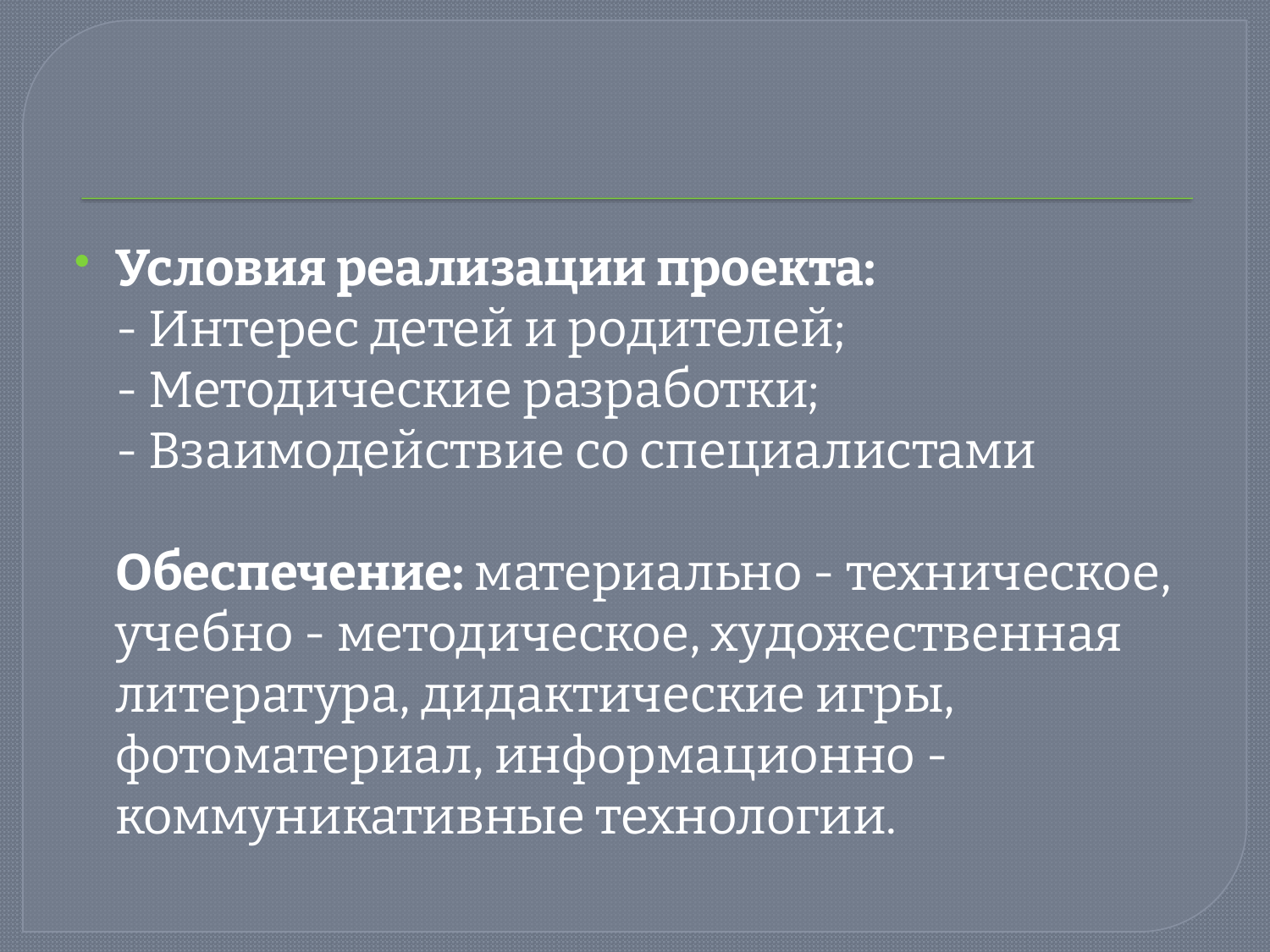

#
Условия реализации проекта:
- Интерес детей и родителей;
- Методические разработки;
- Взаимодействие со специалистами
Обеспечение: материально - техническое, учебно - методическое, художественная литература, дидактические игры, фотоматериал, информационно - коммуникативные технологии.